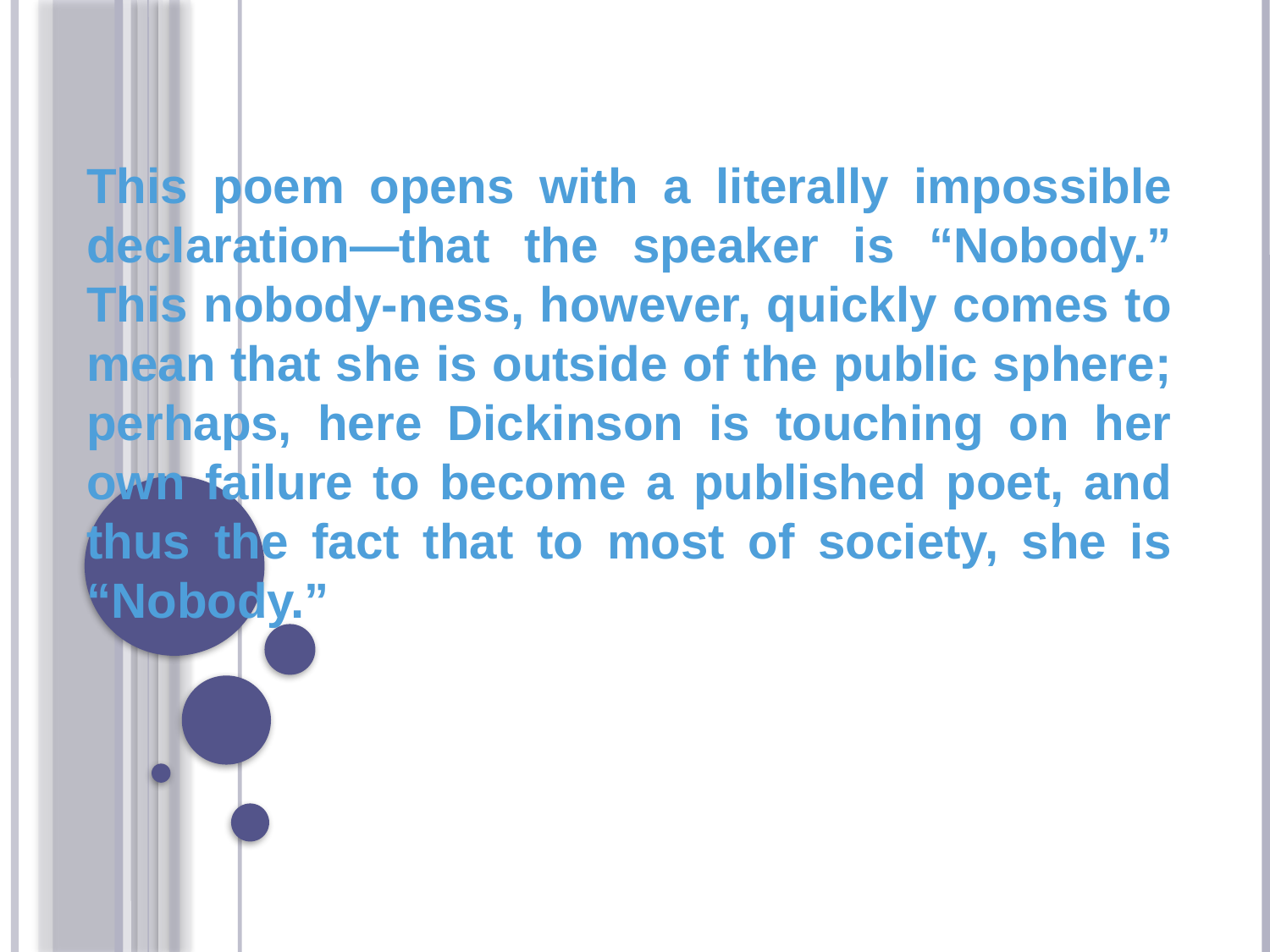

This poem opens with a literally impossible declaration—that the speaker is “Nobody.” This nobody-ness, however, quickly comes to mean that she is outside of the public sphere; perhaps, here Dickinson is touching on her own failure to become a published poet, and thus the fact that to most of society, she is “Nobody.”